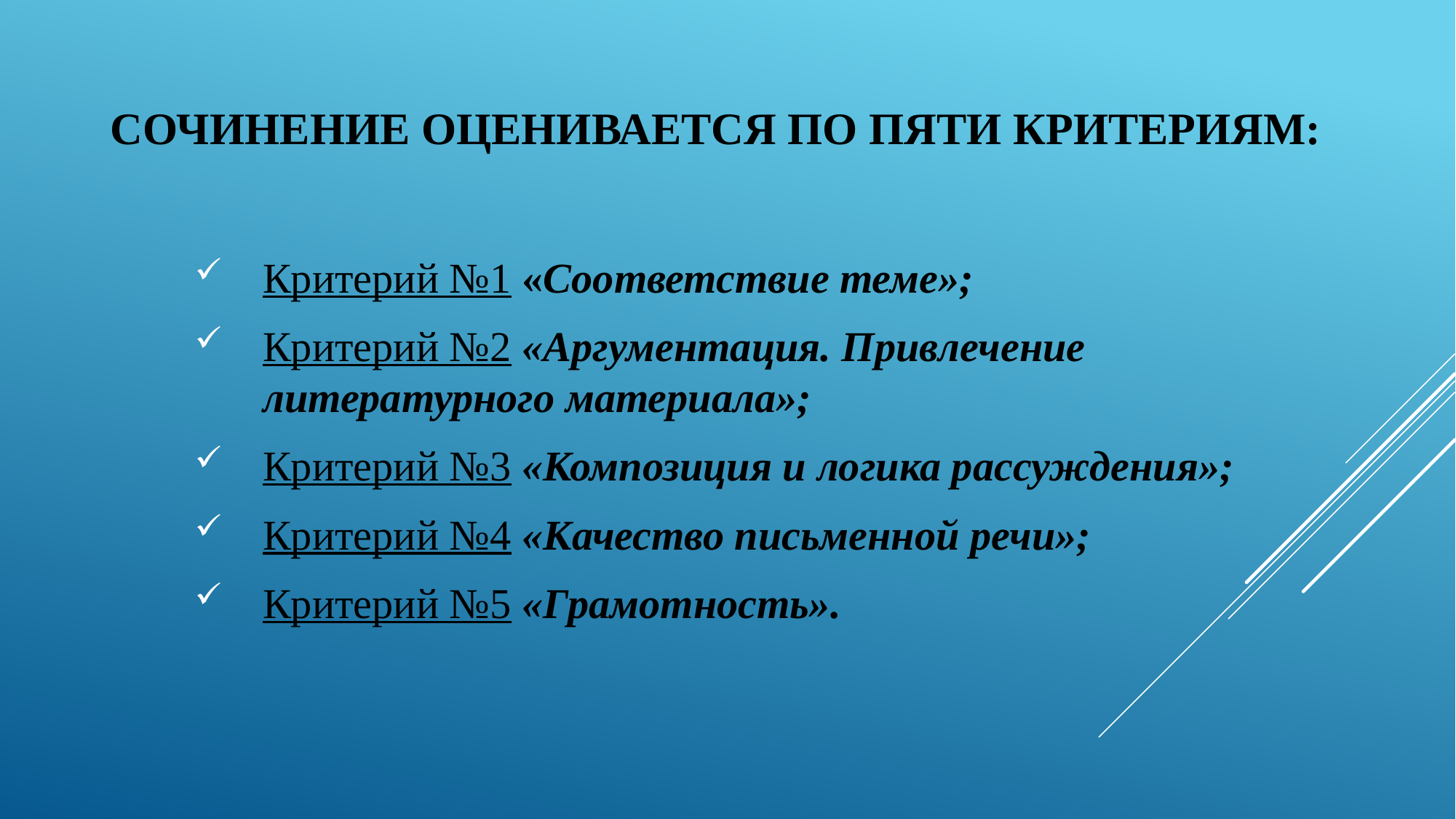

# Сочинение оценивается по пяти критериям:

Критерий №1 «Соответствие теме»;
Критерий №2 «Аргументация. Привлечение литературного материала»;
Критерий №3 «Композиция и логика рассуждения»;
Критерий №4 «Качество письменной речи»;
Критерий №5 «Грамотность».